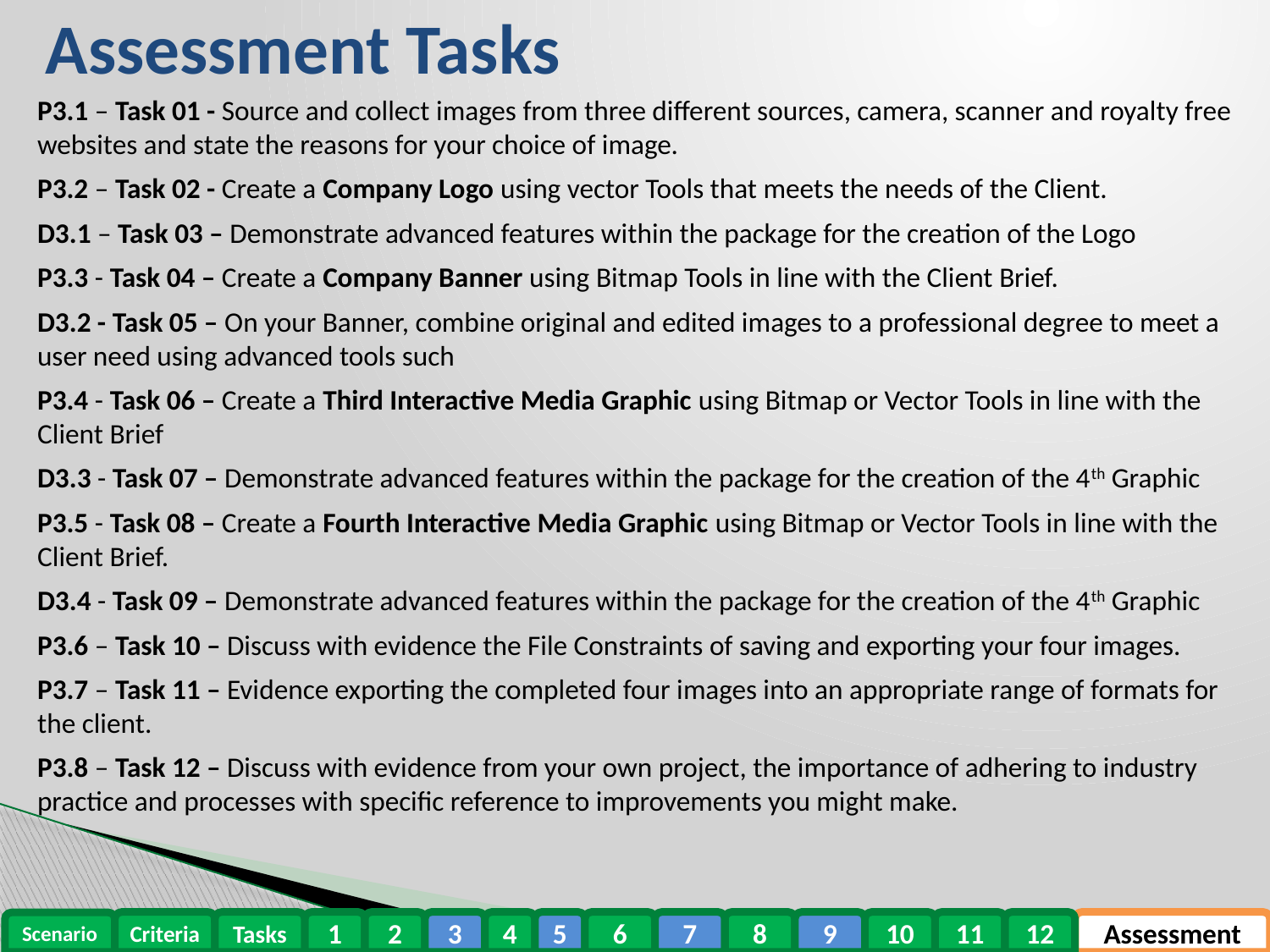

# Assessment Tasks
P3.1 – Task 01 - Source and collect images from three different sources, camera, scanner and royalty free websites and state the reasons for your choice of image.
P3.2 – Task 02 - Create a Company Logo using vector Tools that meets the needs of the Client.
D3.1 – Task 03 – Demonstrate advanced features within the package for the creation of the Logo
P3.3 - Task 04 – Create a Company Banner using Bitmap Tools in line with the Client Brief.
D3.2 - Task 05 – On your Banner, combine original and edited images to a professional degree to meet a user need using advanced tools such
P3.4 - Task 06 – Create a Third Interactive Media Graphic using Bitmap or Vector Tools in line with the Client Brief
D3.3 - Task 07 – Demonstrate advanced features within the package for the creation of the 4th Graphic
P3.5 - Task 08 – Create a Fourth Interactive Media Graphic using Bitmap or Vector Tools in line with the Client Brief.
D3.4 - Task 09 – Demonstrate advanced features within the package for the creation of the 4th Graphic
P3.6 – Task 10 – Discuss with evidence the File Constraints of saving and exporting your four images.
P3.7 – Task 11 – Evidence exporting the completed four images into an appropriate range of formats for the client.
P3.8 – Task 12 – Discuss with evidence from your own project, the importance of adhering to industry practice and processes with specific reference to improvements you might make.